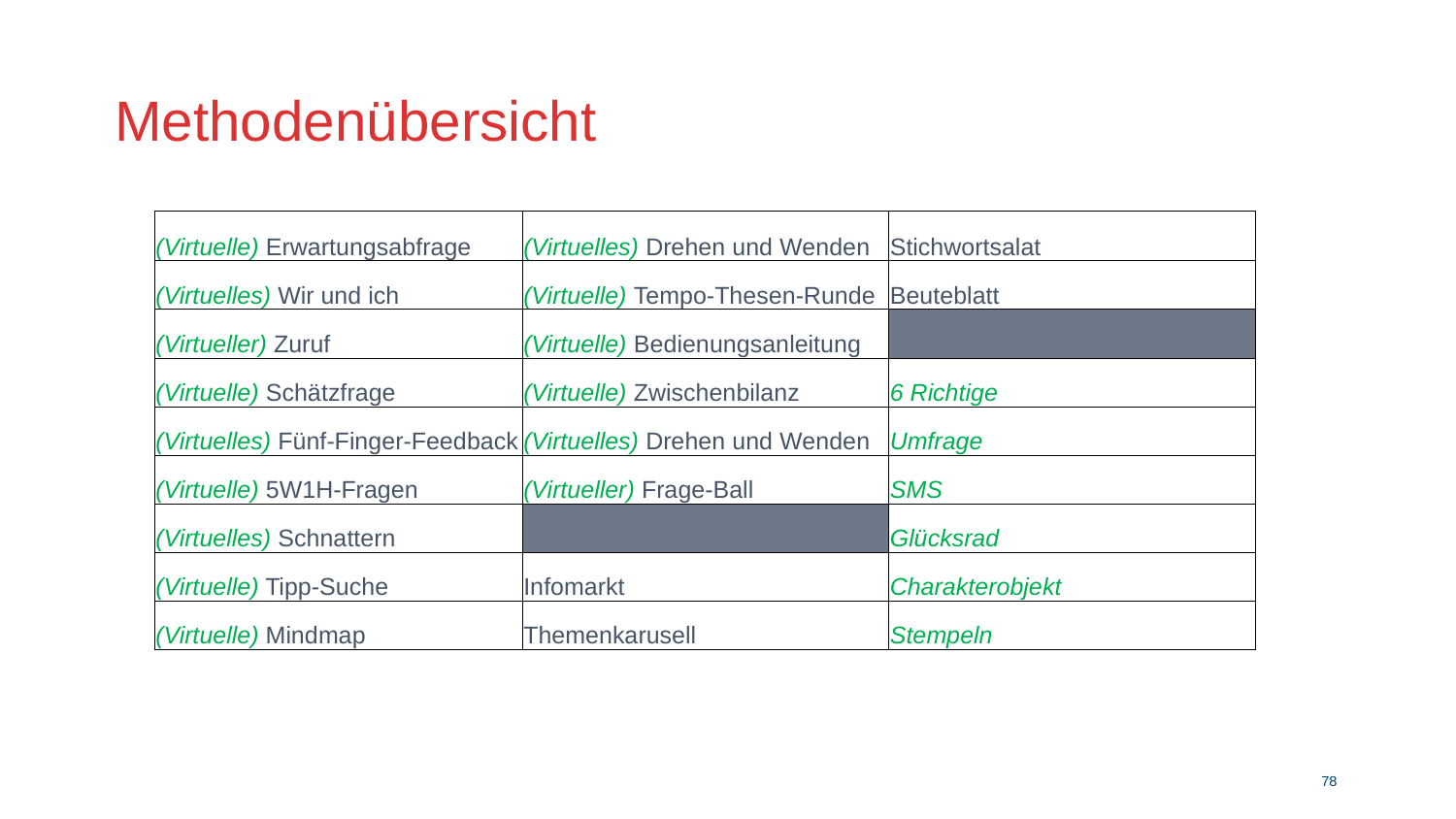

# Methodenübersicht
| (Virtuelle) Erwartungsabfrage | (Virtuelles) Drehen und Wenden | Stichwortsalat |
| --- | --- | --- |
| (Virtuelles) Wir und ich | (Virtuelle) Tempo-Thesen-Runde | Beuteblatt |
| (Virtueller) Zuruf | (Virtuelle) Bedienungsanleitung |  |
| (Virtuelle) Schätzfrage | (Virtuelle) Zwischenbilanz | 6 Richtige |
| (Virtuelles) Fünf-Finger-Feedback | (Virtuelles) Drehen und Wenden | Umfrage |
| (Virtuelle) 5W1H-Fragen | (Virtueller) Frage-Ball | SMS |
| (Virtuelles) Schnattern |  | Glücksrad |
| (Virtuelle) Tipp-Suche | Infomarkt | Charakterobjekt |
| (Virtuelle) Mindmap | Themenkarusell | Stempeln |
78